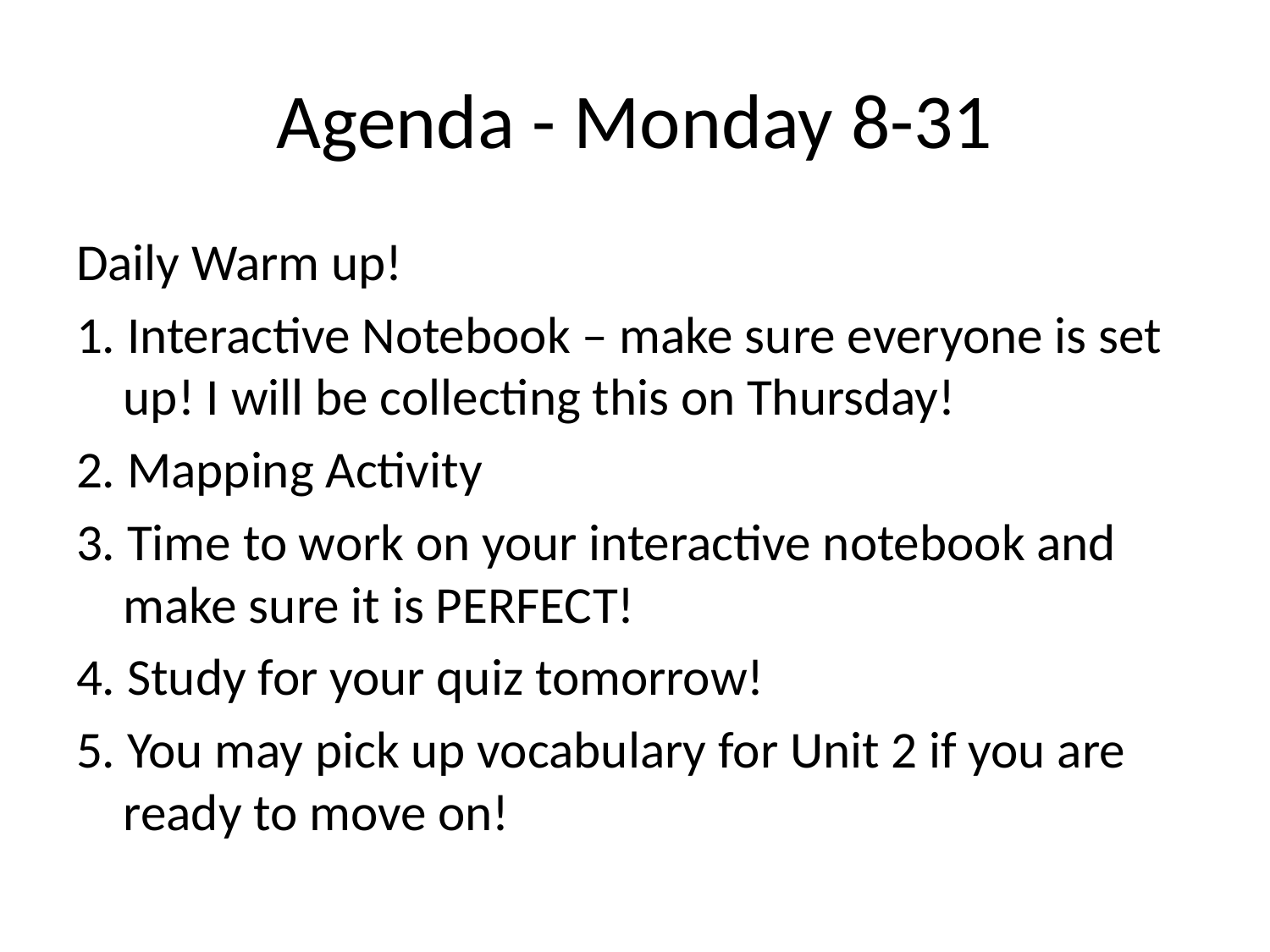

# Agenda - Monday 8-31
Daily Warm up!
1. Interactive Notebook – make sure everyone is set up! I will be collecting this on Thursday!
2. Mapping Activity
3. Time to work on your interactive notebook and make sure it is PERFECT!
4. Study for your quiz tomorrow!
5. You may pick up vocabulary for Unit 2 if you are ready to move on!